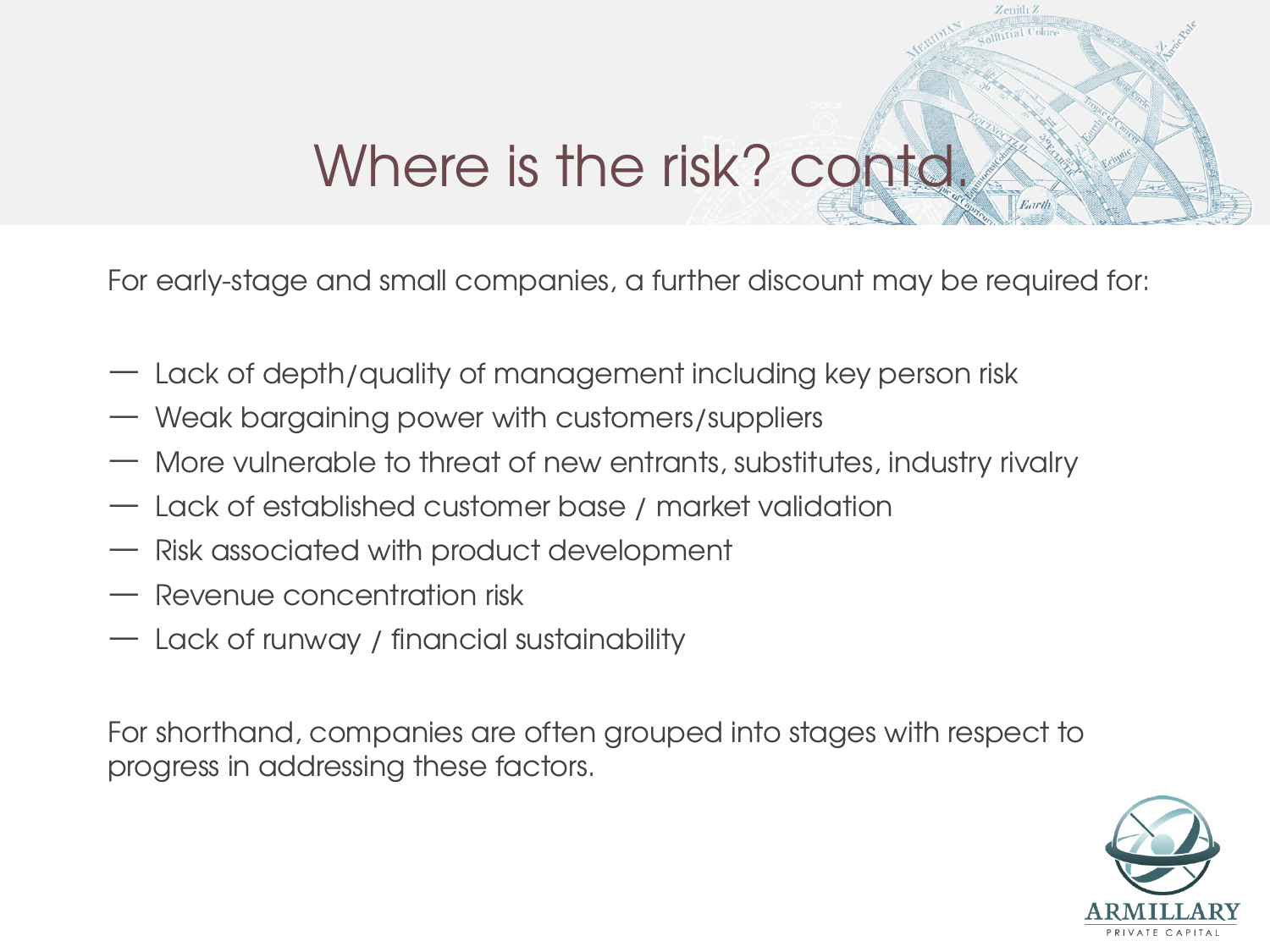

# Where is the risk? contd.
For early-stage and small companies, a further discount may be required for:

Lack of depth/quality of management including key person risk
Weak bargaining power with customers/suppliers
More vulnerable to threat of new entrants, substitutes, industry rivalry
Lack of established customer base / market validation
Risk associated with product development
Revenue concentration risk
Lack of runway / financial sustainability

For shorthand, companies are often grouped into stages with respect to progress in addressing these factors.